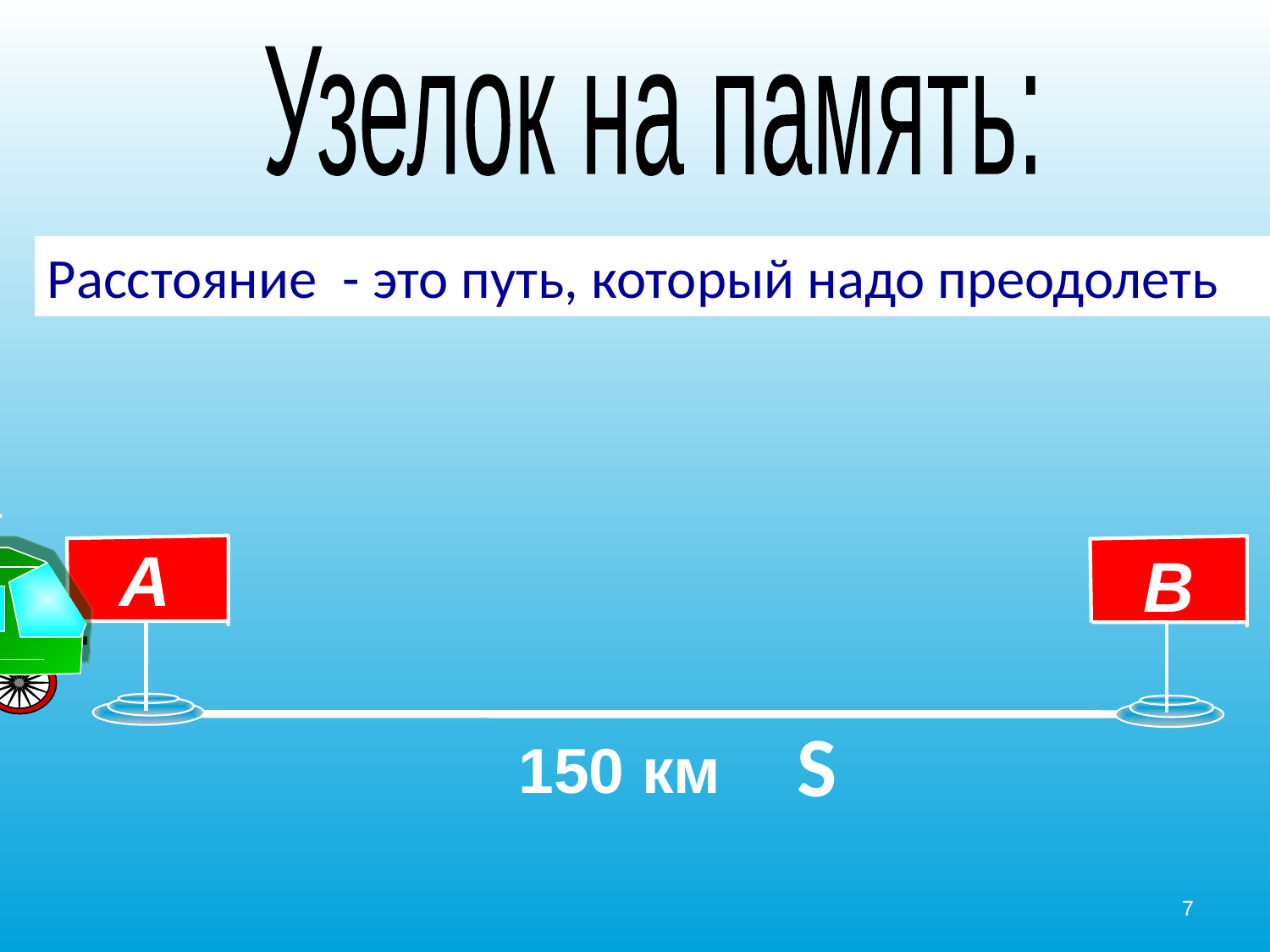

Узелок на память:
Расстояние  - это путь, который надо преодолеть

А

В

S
150 км
7